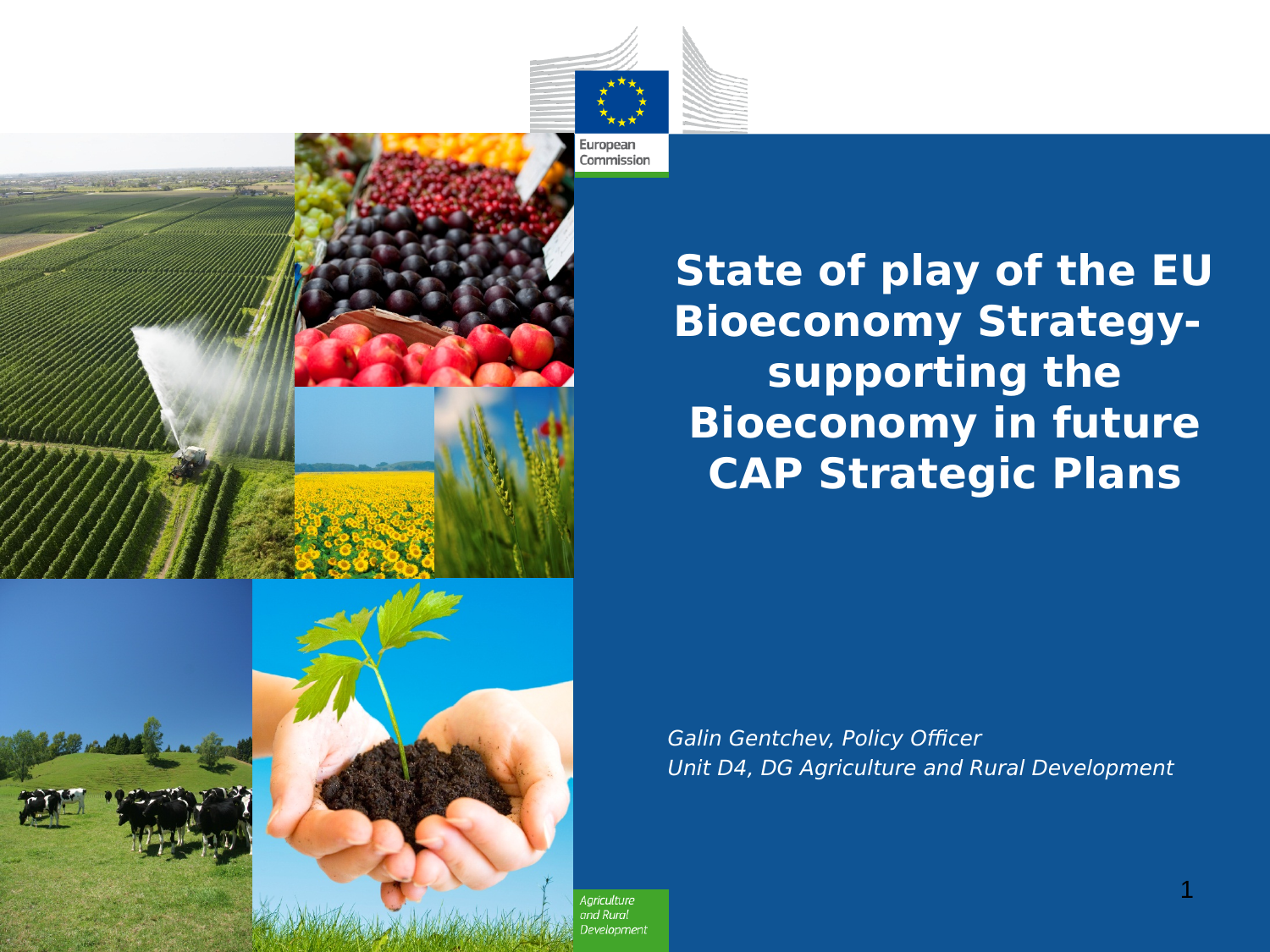

# State of play of the EU Bioeconomy Strategy- supporting the Bioeconomy in future CAP Strategic Plans

Galin Gentchev, Policy Officer
Unit D4, DG Agriculture and Rural Development

1